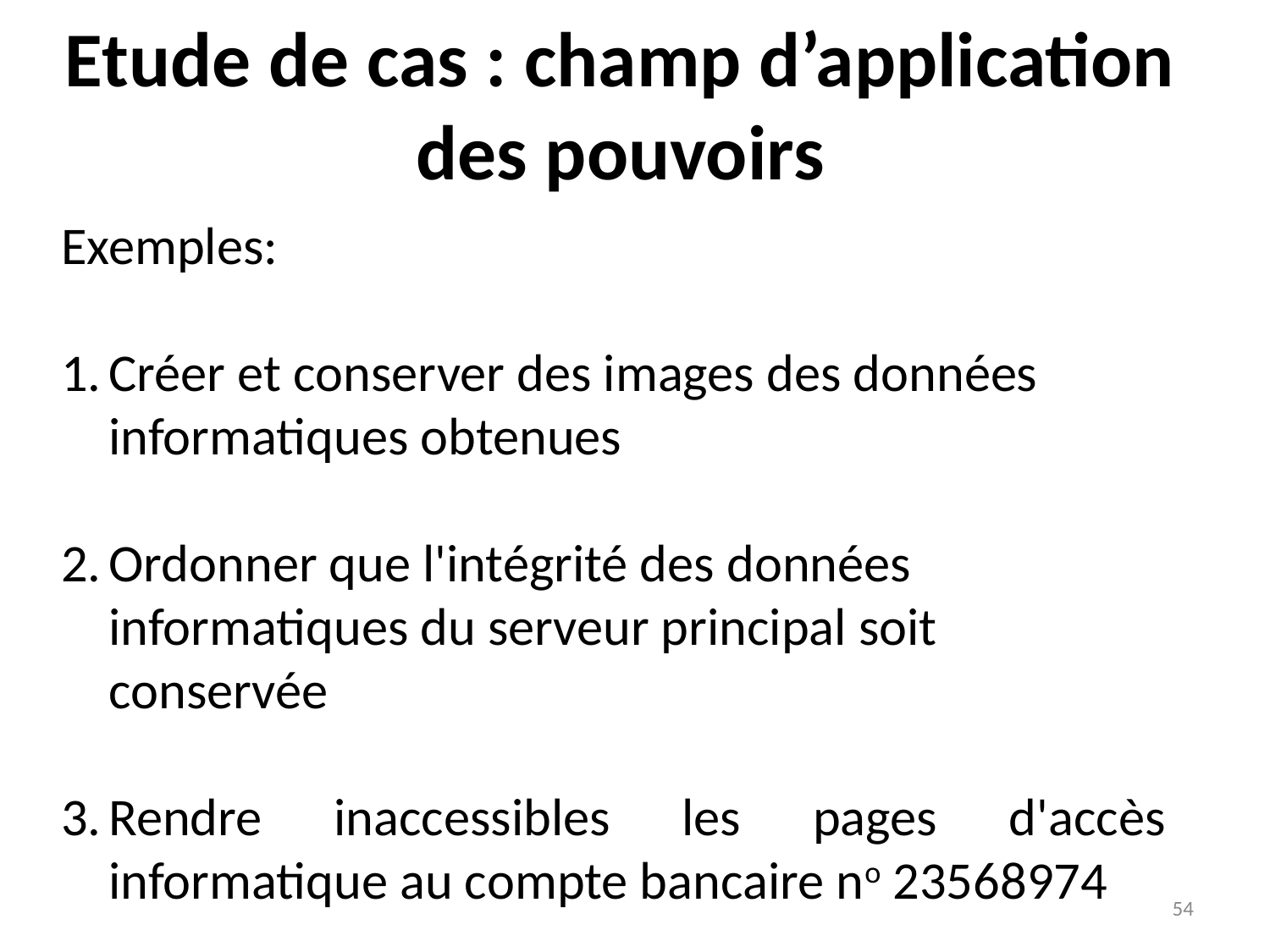

# Etude de cas : champ d’application des pouvoirs
Exemples:

Créer et conserver des images des données informatiques obtenues

Ordonner que l'intégrité des données informatiques du serveur principal soit conservée

Rendre inaccessibles les pages d'accès informatique au compte bancaire no 23568974
54